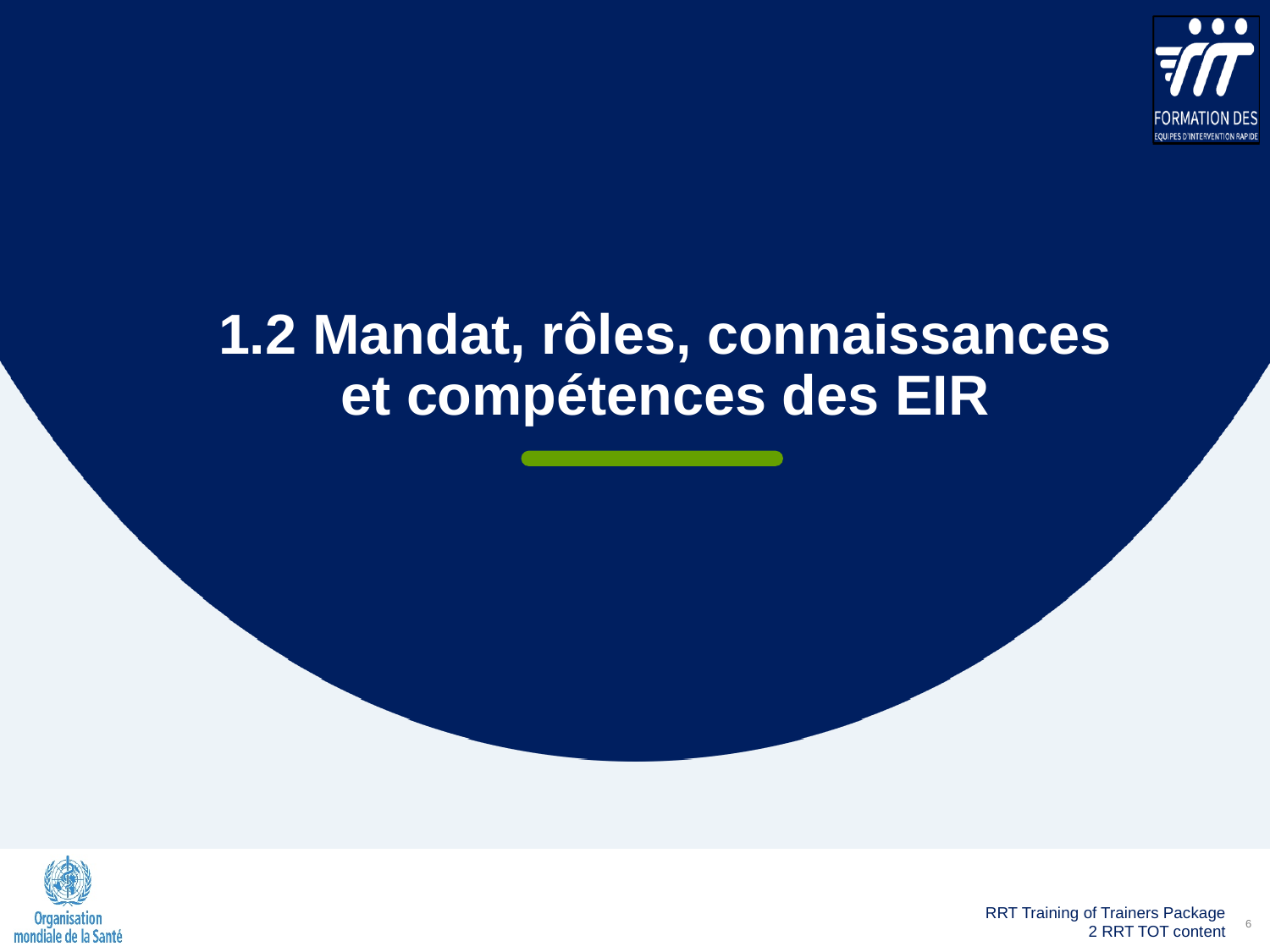

1.2 Mandat, rôles, connaissances et compétences des EIR